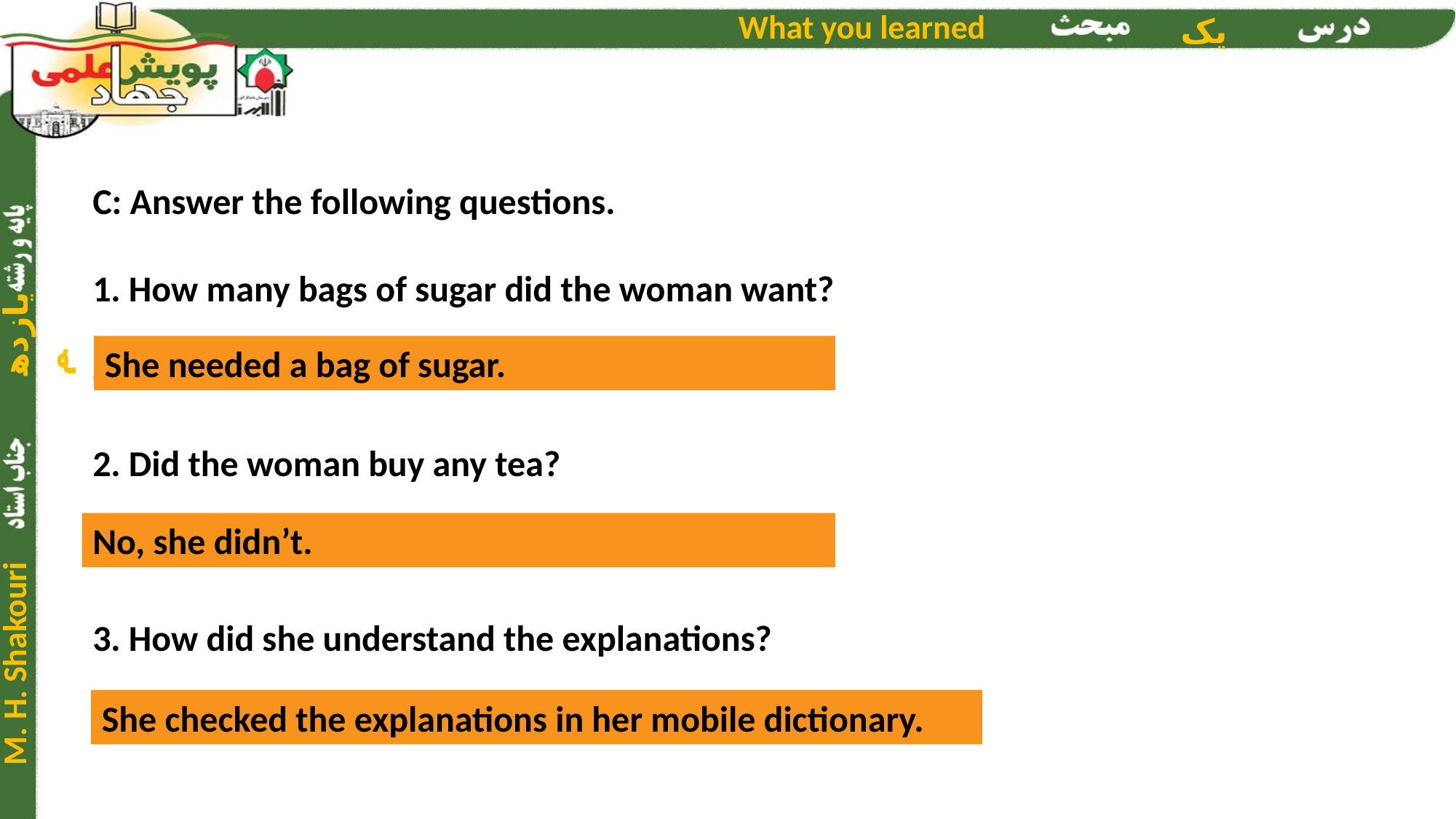

C: Answer the following questions.
1. How many bags of sugar did the woman want?
------------------------------------------------------------------
2. Did the woman buy any tea?
------------------------------------------------------------------
3. How did she understand the explanations?
------------------------------------------------------------------
She needed a bag of sugar.
No, she didn’t.
She checked the explanations in her mobile dictionary.